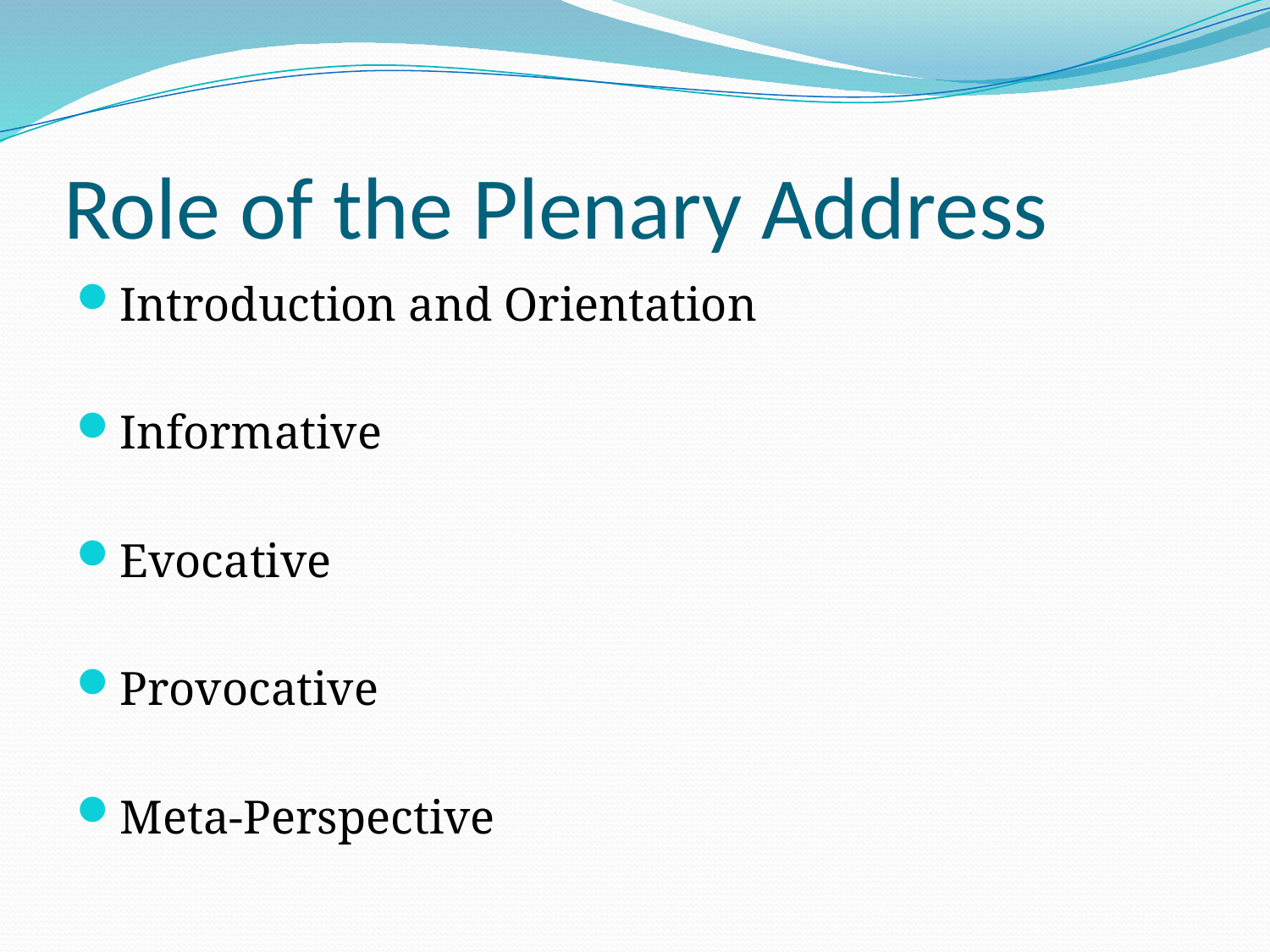

# Role of the Plenary Address
Introduction and Orientation

Informative

Evocative

Provocative

Meta-Perspective